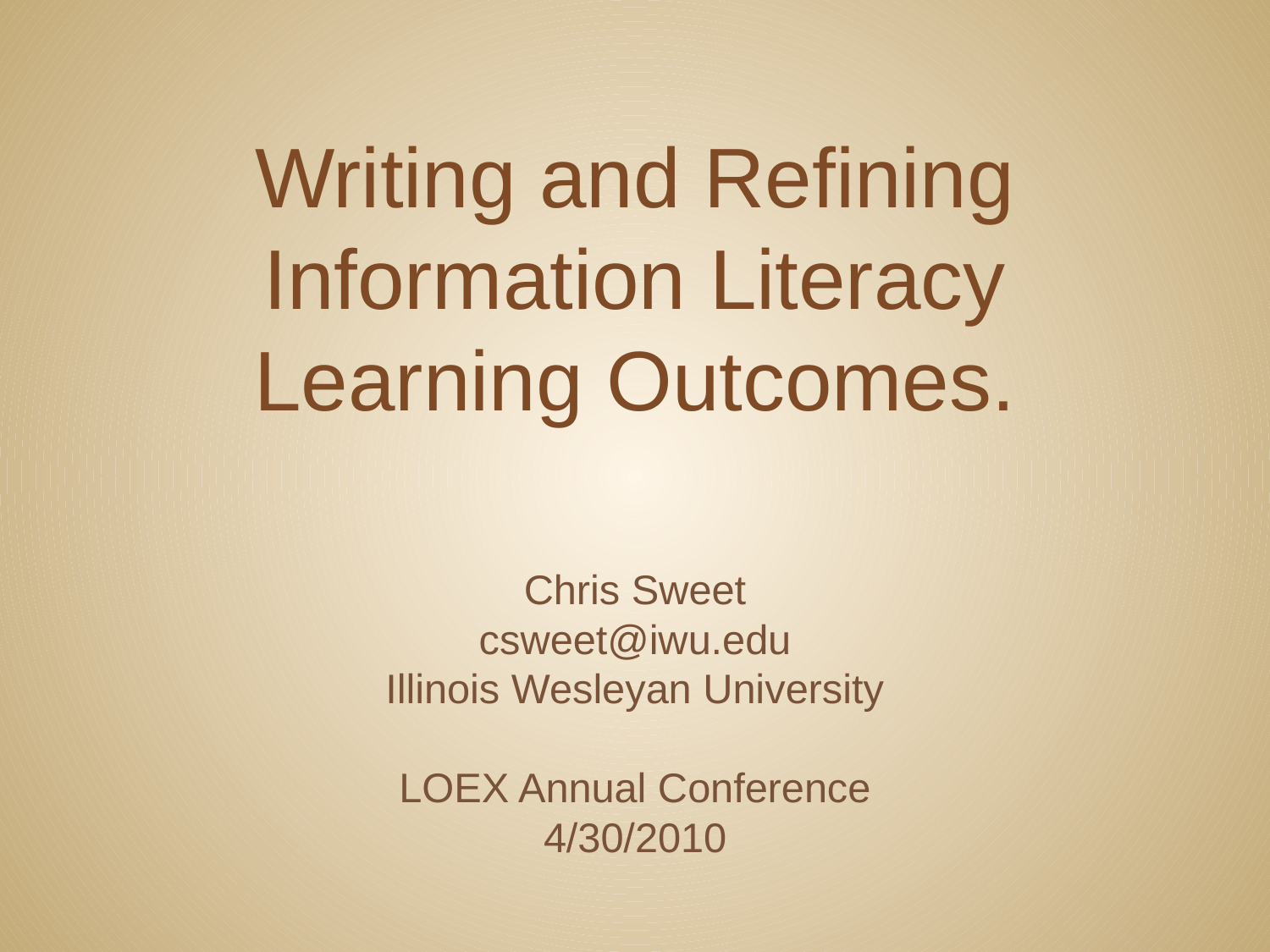

# Writing and Refining Information Literacy Learning Outcomes.

Chris Sweet
csweet@iwu.edu
Illinois Wesleyan University

LOEX Annual Conference
4/30/2010